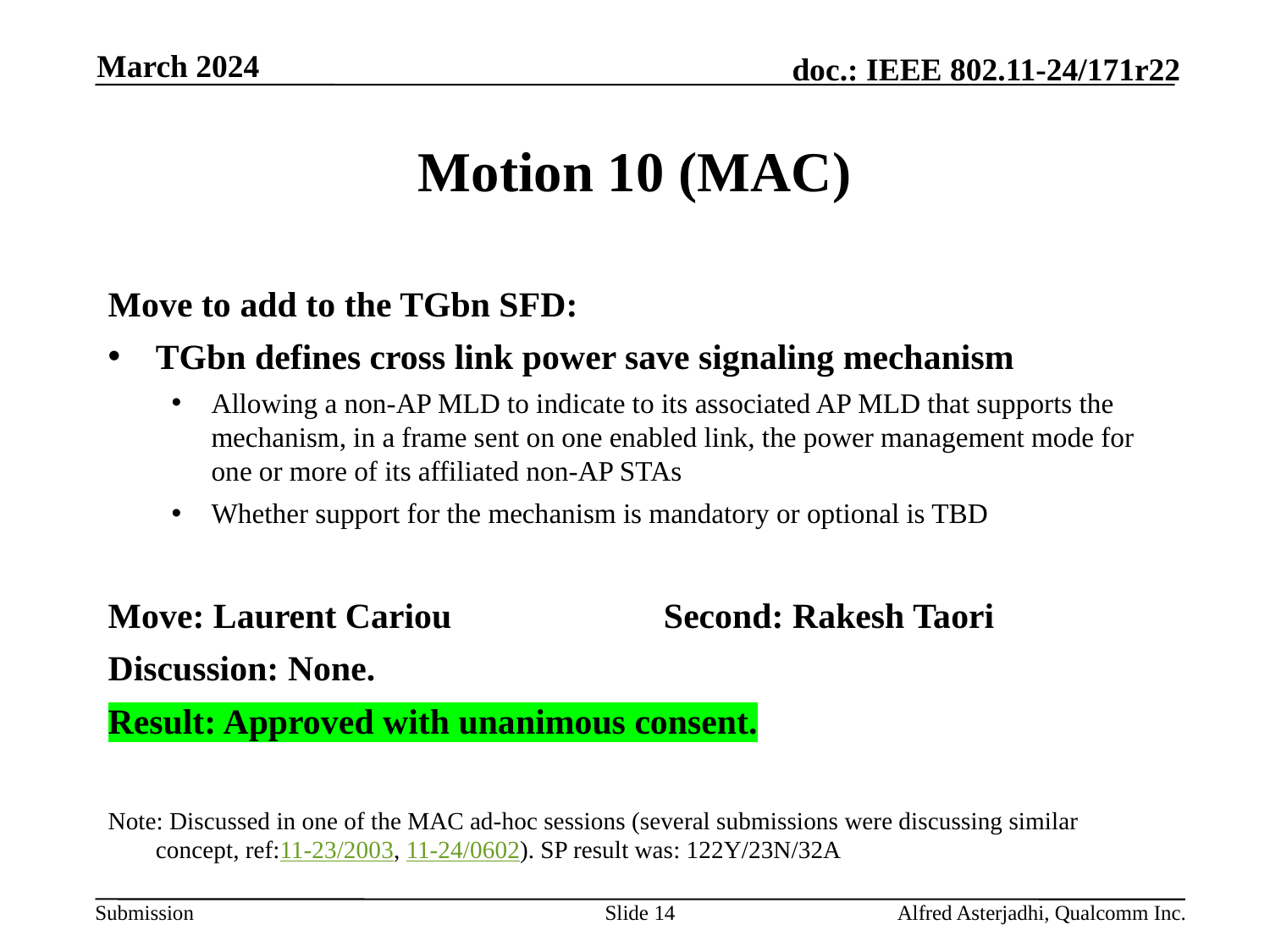

March 2024
# Motion 10 (MAC)
Move to add to the TGbn SFD:
TGbn defines cross link power save signaling mechanism
Allowing a non-AP MLD to indicate to its associated AP MLD that supports the mechanism, in a frame sent on one enabled link, the power management mode for one or more of its affiliated non-AP STAs
Whether support for the mechanism is mandatory or optional is TBD

Move: Laurent Cariou		Second: Rakesh Taori
Discussion: None.
Result: Approved with unanimous consent.

Note: Discussed in one of the MAC ad-hoc sessions (several submissions were discussing similar concept, ref:11-23/2003, 11-24/0602). SP result was: 122Y/23N/32A

Slide 14
Alfred Asterjadhi, Qualcomm Inc.